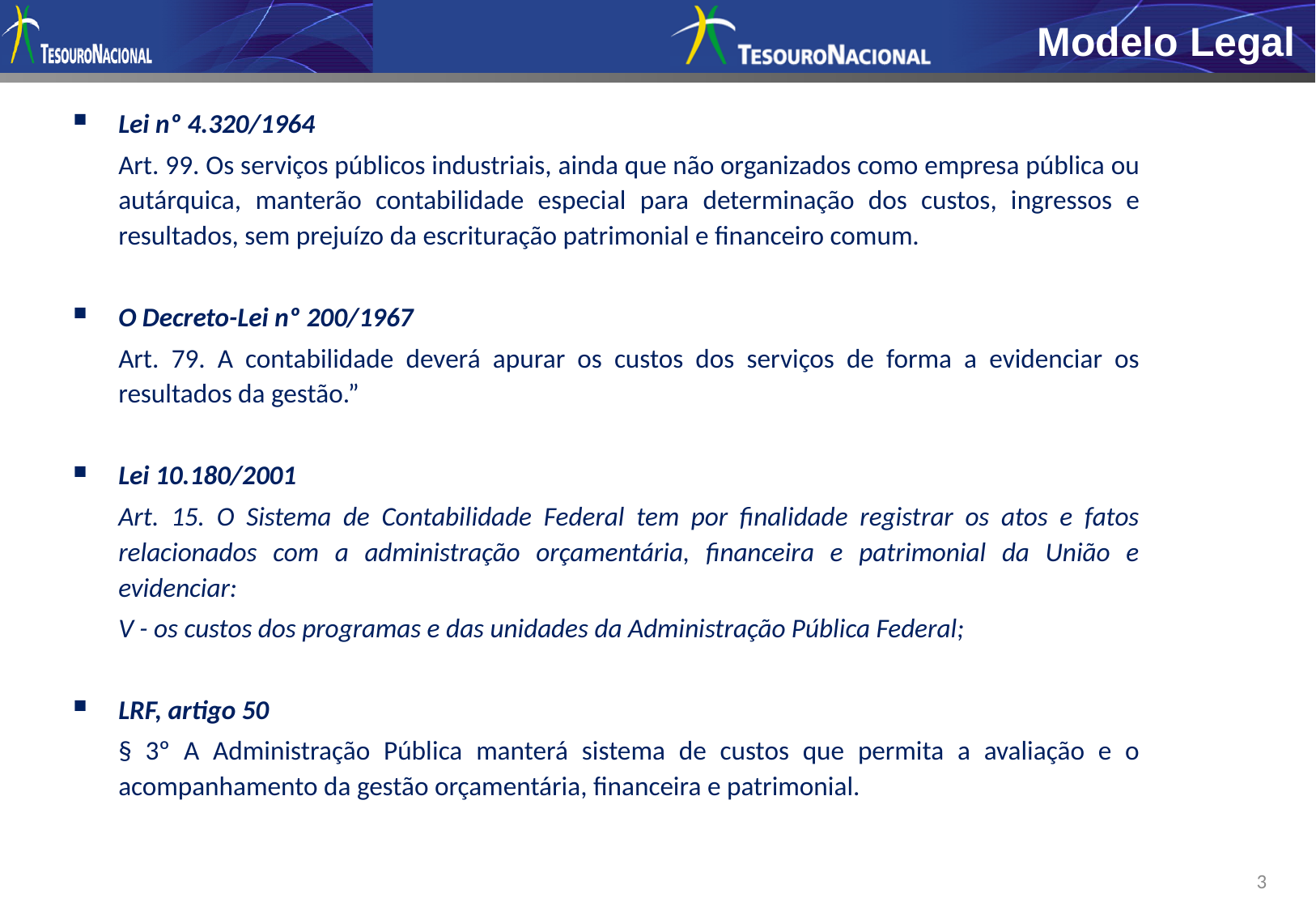

Modelo Legal

Lei nº 4.320/1964
	Art. 99. Os serviços públicos industriais, ainda que não organizados como empresa pública ou autárquica, manterão contabilidade especial para determinação dos custos, ingressos e resultados, sem prejuízo da escrituração patrimonial e financeiro comum.

O Decreto-Lei nº 200/1967
	Art. 79. A contabilidade deverá apurar os custos dos serviços de forma a evidenciar os resultados da gestão.”

Lei 10.180/2001
	Art. 15. O Sistema de Contabilidade Federal tem por finalidade registrar os atos e fatos relacionados com a administração orçamentária, financeira e patrimonial da União e evidenciar:
	V - os custos dos programas e das unidades da Administração Pública Federal;

LRF, artigo 50
	§ 3º A Administração Pública manterá sistema de custos que permita a avaliação e o acompanhamento da gestão orçamentária, financeira e patrimonial.

3